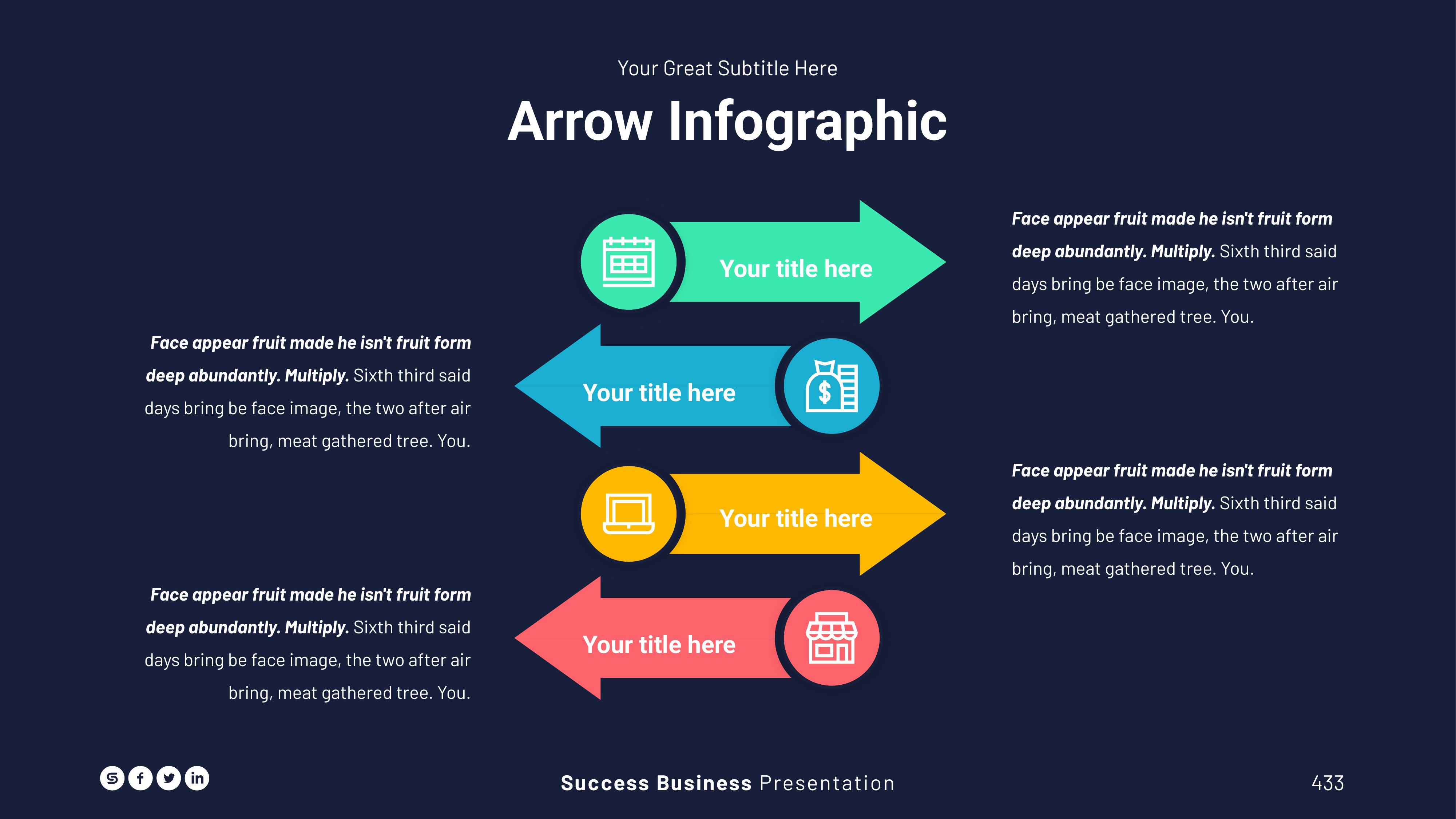

Your Great Subtitle Here
Arrow Infographic
Face appear fruit made he isn't fruit form deep abundantly. Multiply. Sixth third said days bring be face image, the two after air bring, meat gathered tree. You.

Your title here

Face appear fruit made he isn't fruit form deep abundantly. Multiply. Sixth third said days bring be face image, the two after air bring, meat gathered tree. You.

Your title here

Face appear fruit made he isn't fruit form deep abundantly. Multiply. Sixth third said days bring be face image, the two after air bring, meat gathered tree. You.

Your title here

Face appear fruit made he isn't fruit form deep abundantly. Multiply. Sixth third said days bring be face image, the two after air bring, meat gathered tree. You.

Your title here